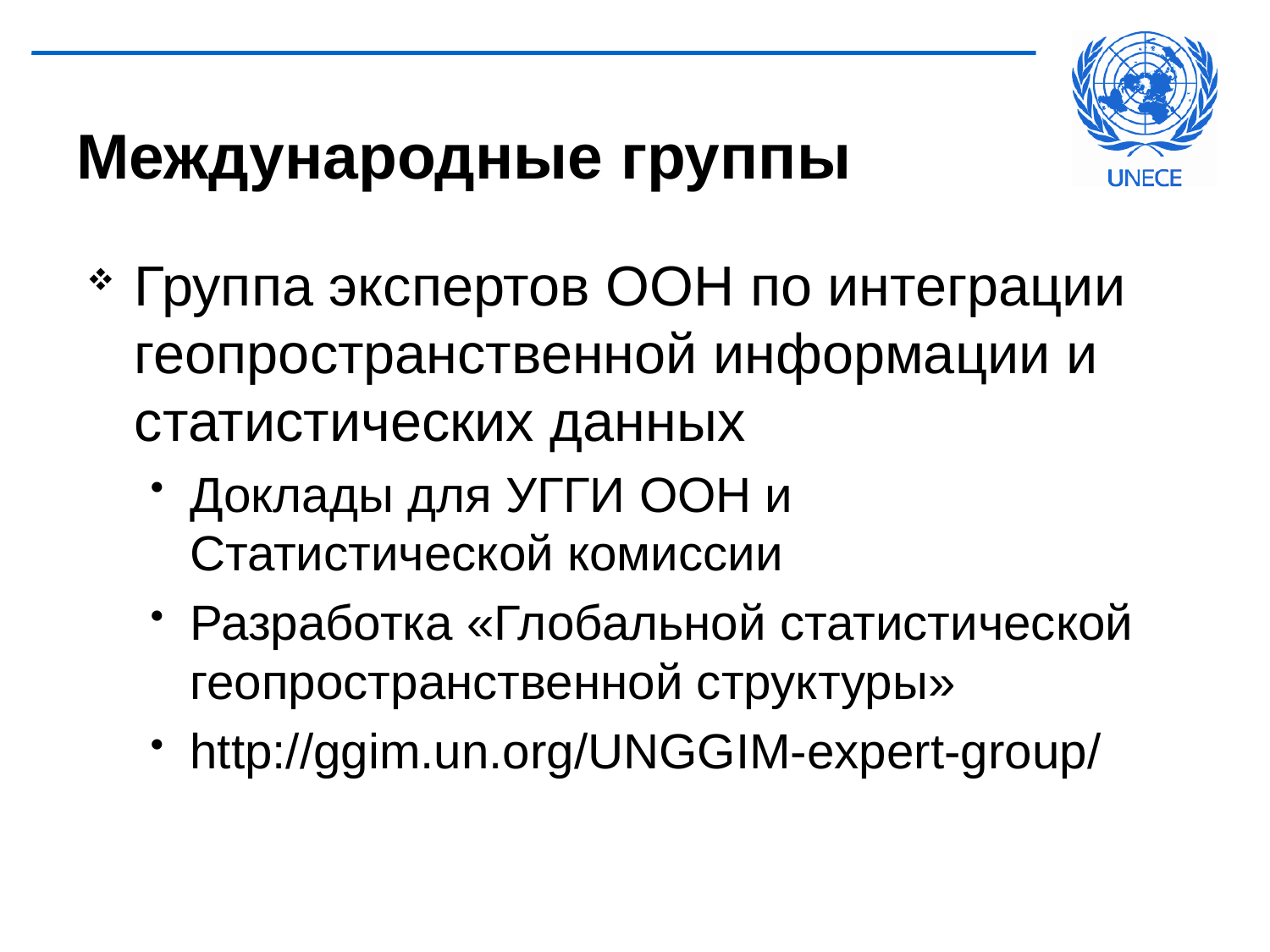

# Международные группы
Группа экспертов ООН по интеграции геопространственной информации и статистических данных
Доклады для УГГИ ООН и Статистической комиссии
Разработка «Глобальной статистической геопространственной структуры»
http://ggim.un.org/UNGGIM-expert-group/